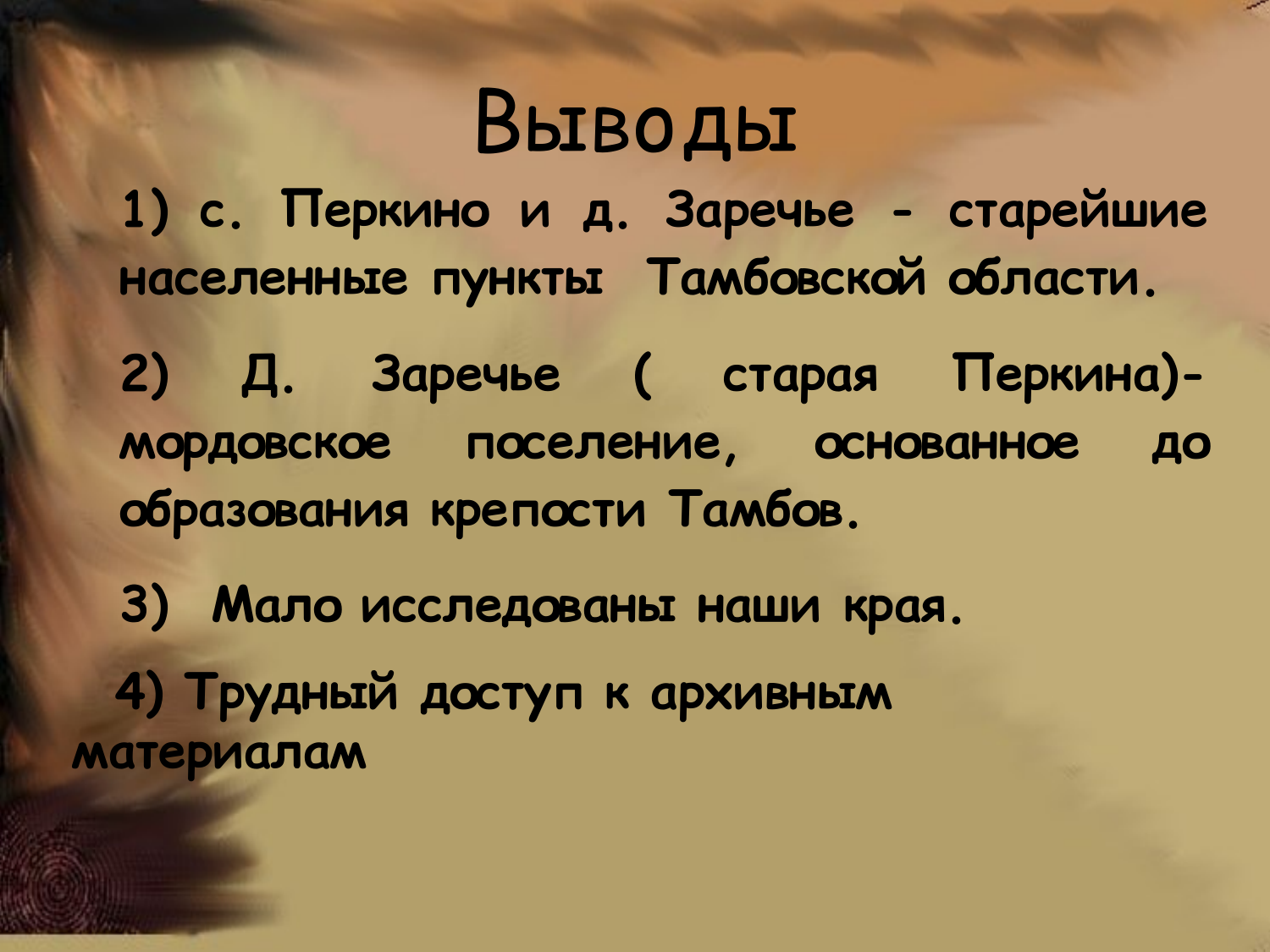

# Выводы
1) с. Перкино и д. Заречье - старейшие населенные пункты  Тамбовской области.
2) Д. Заречье ( старая Перкина)- мордовское поселение, основанное до образования крепости Тамбов.
3)  Мало исследованы наши края.
  4) Трудный доступ к архивным        материалам